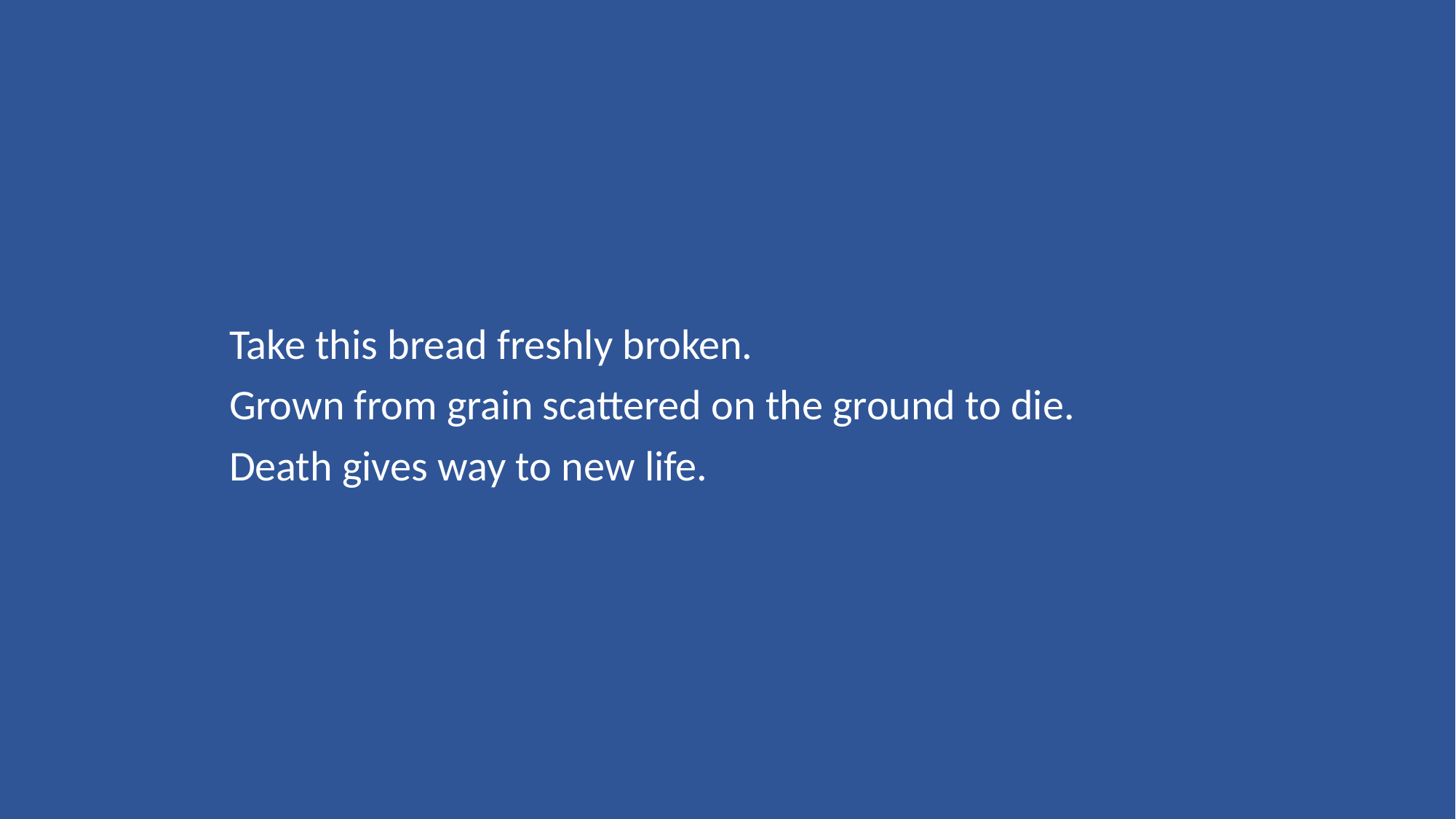

Take this bread freshly broken.
Grown from grain scattered on the ground to die.
Death gives way to new life.